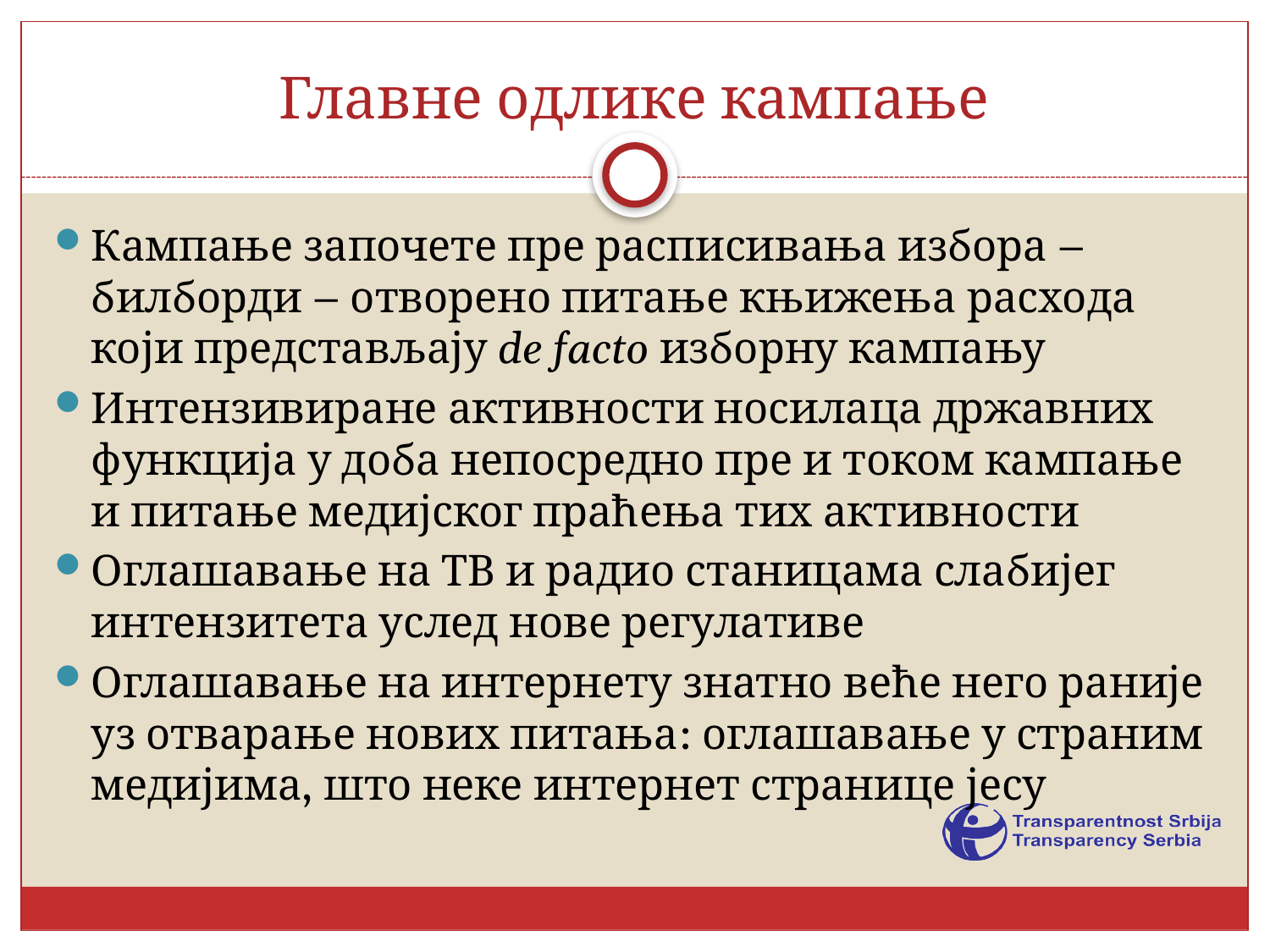

# Главне одлике кампање
Кампање започете пре расписивања избора – билборди – отворено питање књижења расхода који представљају de facto изборну кампању
Интензивиране активности носилаца државних функција у доба непосредно пре и током кампање и питање медијског праћења тих активности
Оглашавање на ТВ и радио станицама слабијег интензитета услед нове регулативе
Оглашавање на интернету знатно веће него раније уз отварање нових питања: оглашавање у страним медијима, што неке интернет странице јесу